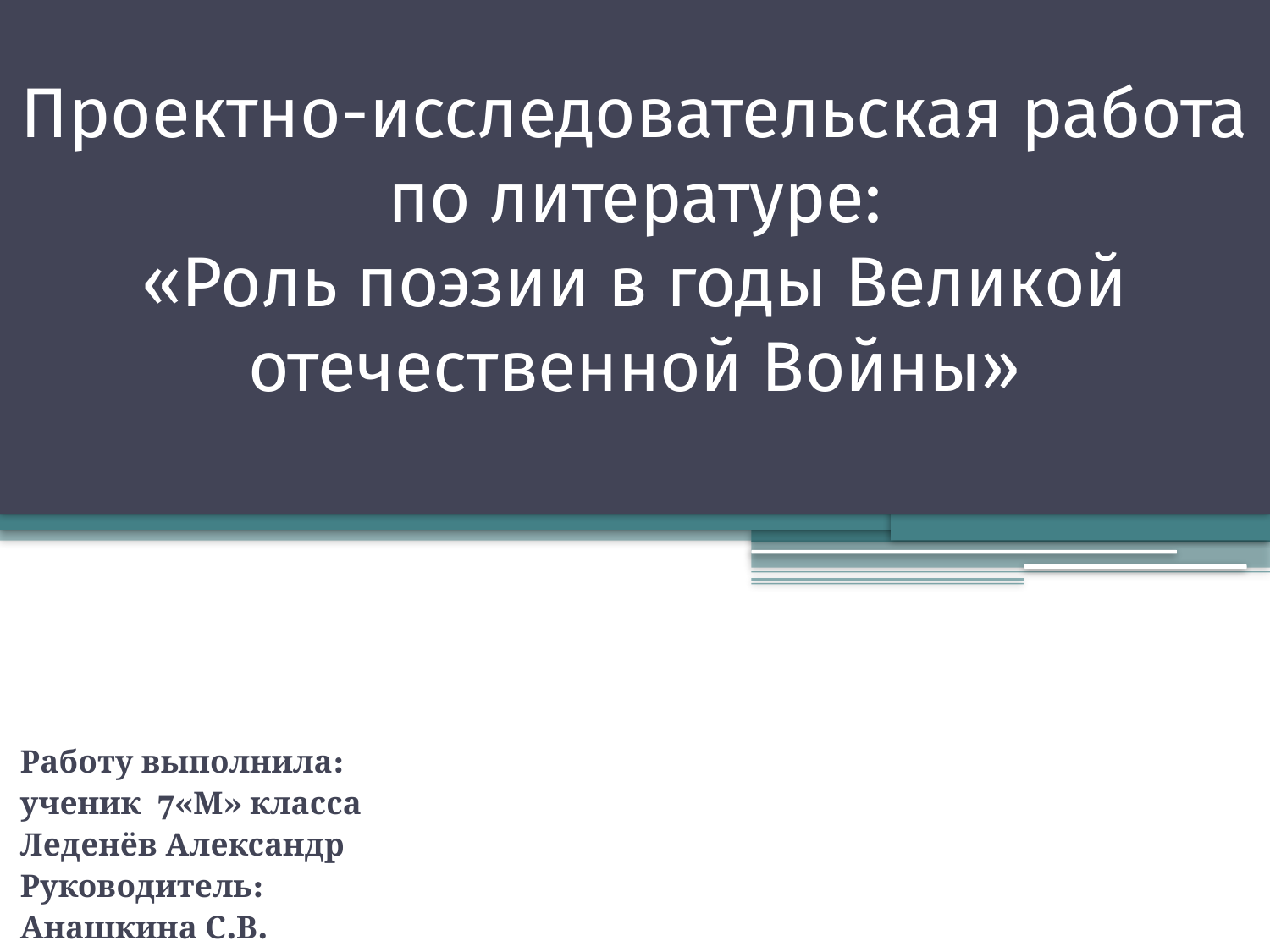

# Проектно-исследовательская работа по литературе: «Роль поэзии в годы Великой отечественной Войны»
Работу выполнила:
ученик  7«М» класса
Леденёв Александр
Руководитель:
Анашкина С.В.